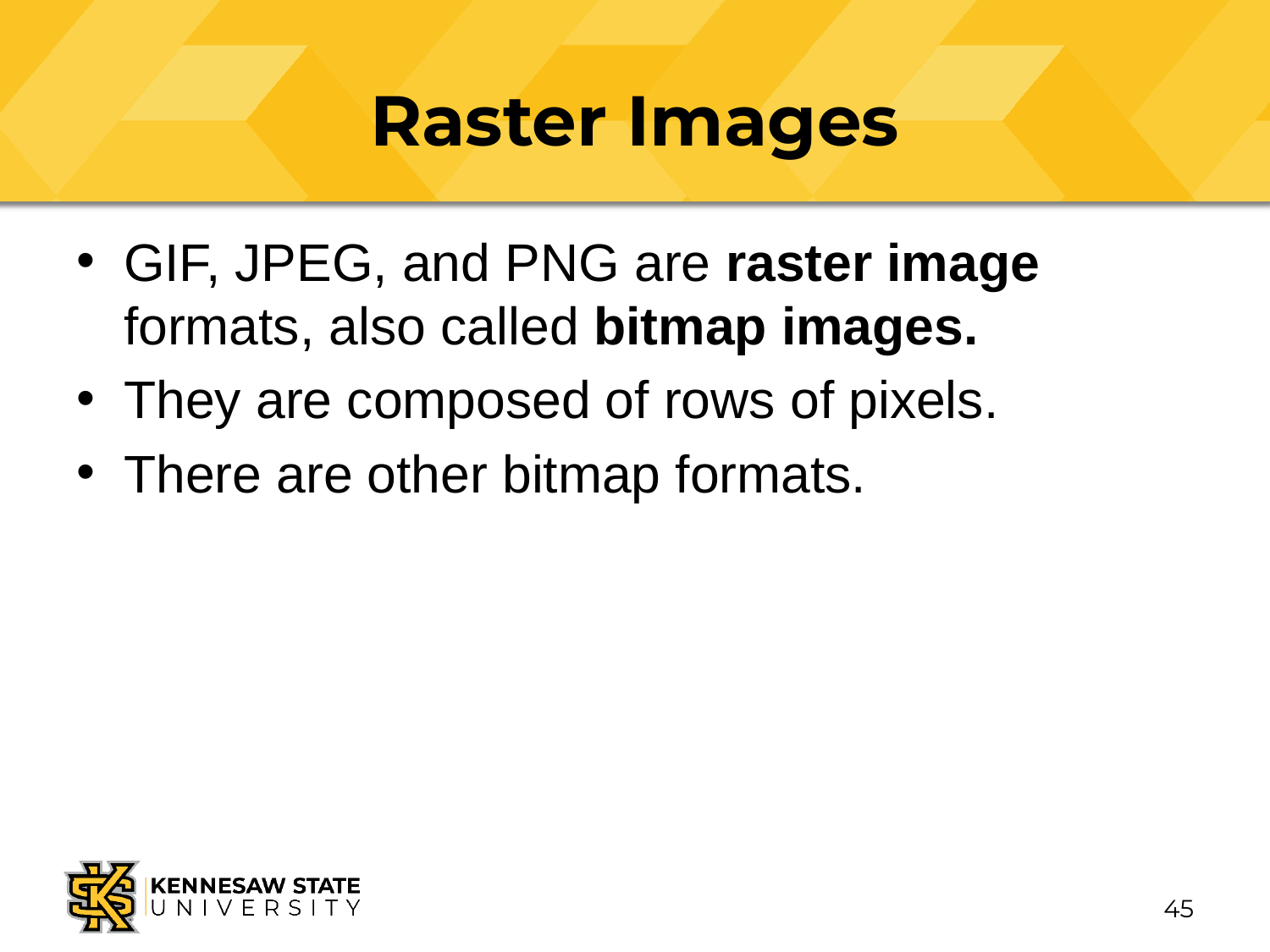

# Raster Images
GIF, JPEG, and PNG are raster image formats, also called bitmap images.
They are composed of rows of pixels.
There are other bitmap formats.
45